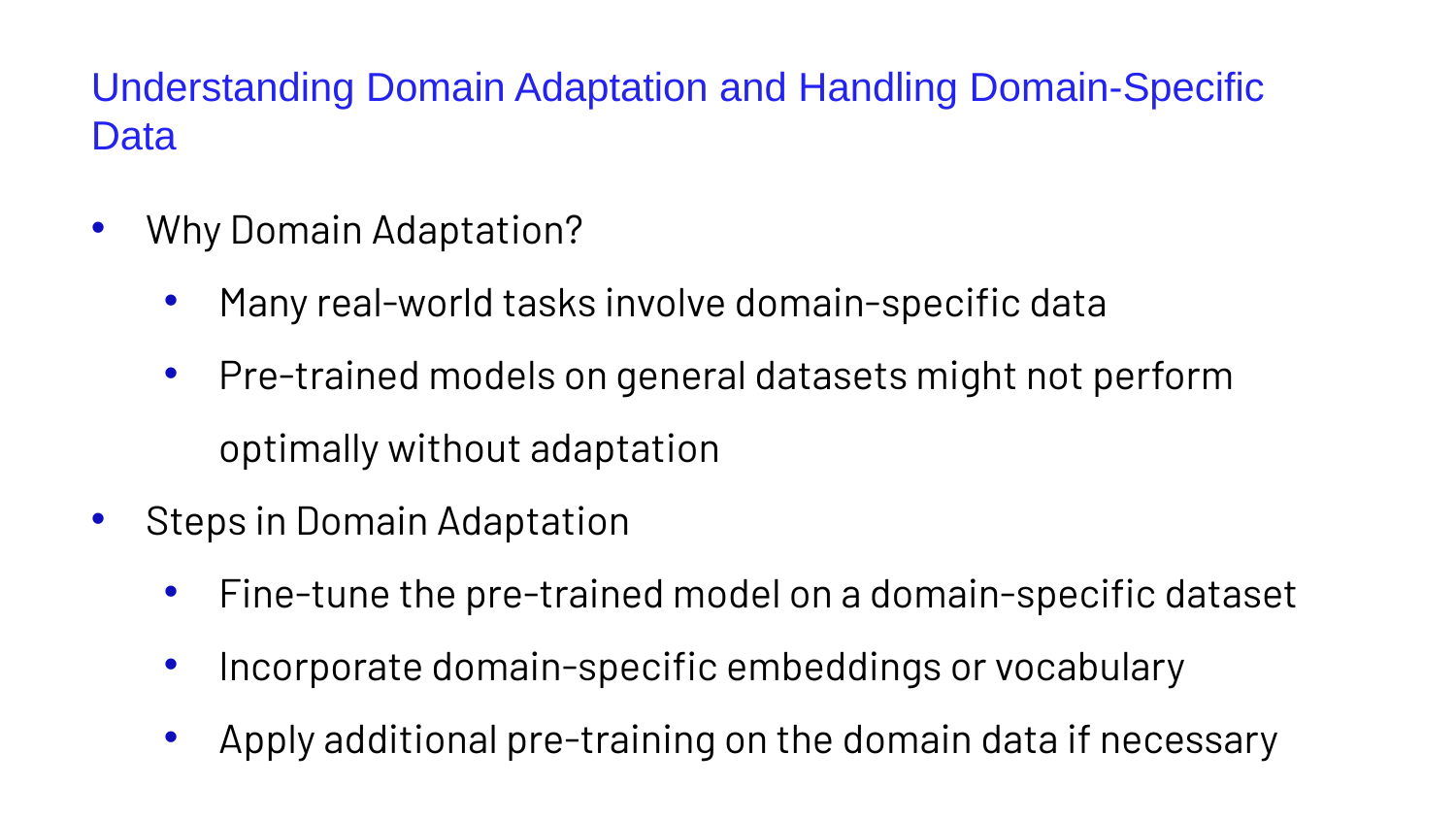

Understanding Domain Adaptation and Handling Domain-Specific Data
Why Domain Adaptation?
Many real-world tasks involve domain-specific data
Pre-trained models on general datasets might not perform optimally without adaptation
Steps in Domain Adaptation
Fine-tune the pre-trained model on a domain-specific dataset
Incorporate domain-specific embeddings or vocabulary
Apply additional pre-training on the domain data if necessary